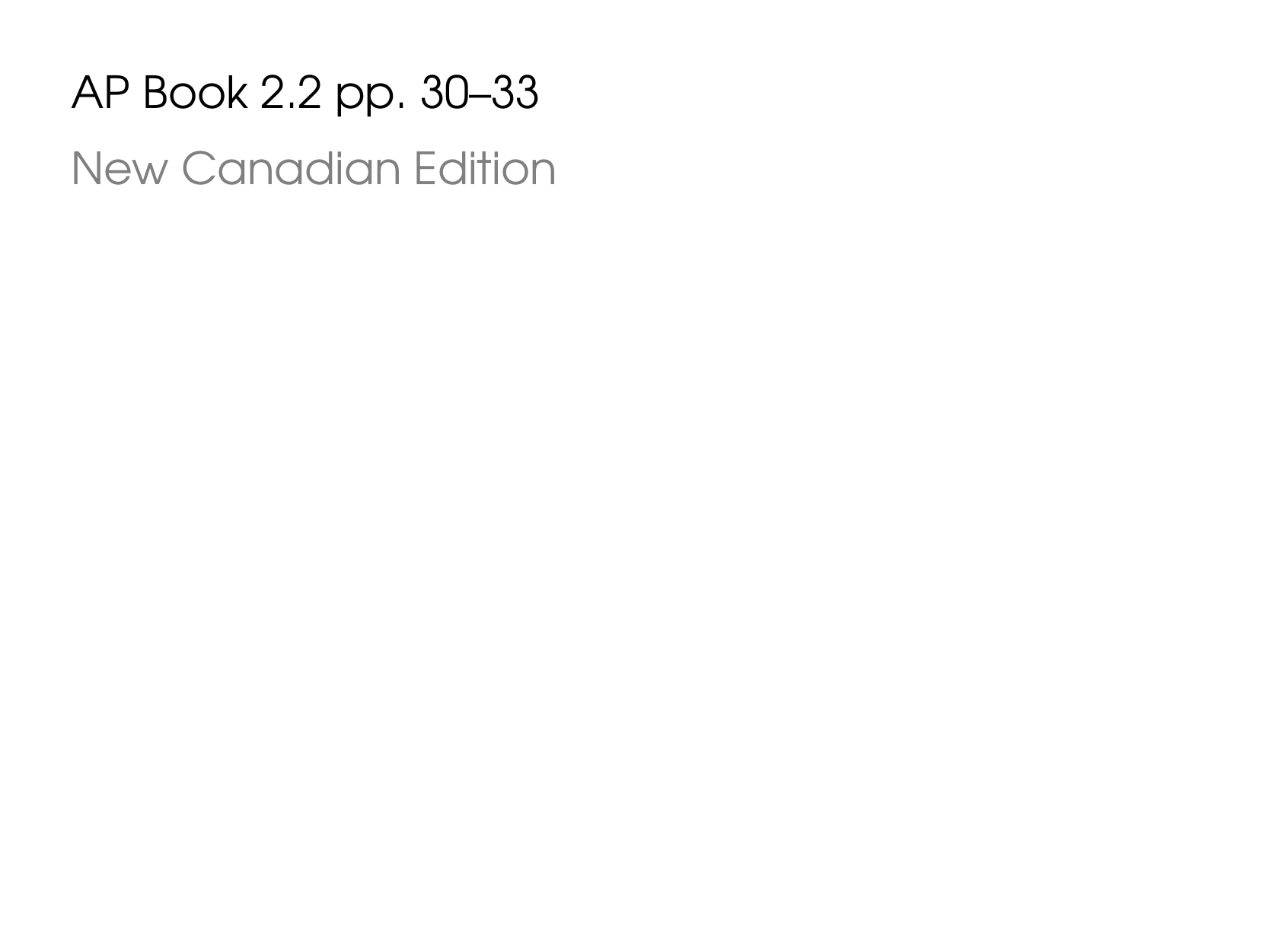

AP Book 2.2 pp. 30–33
New Canadian Edition